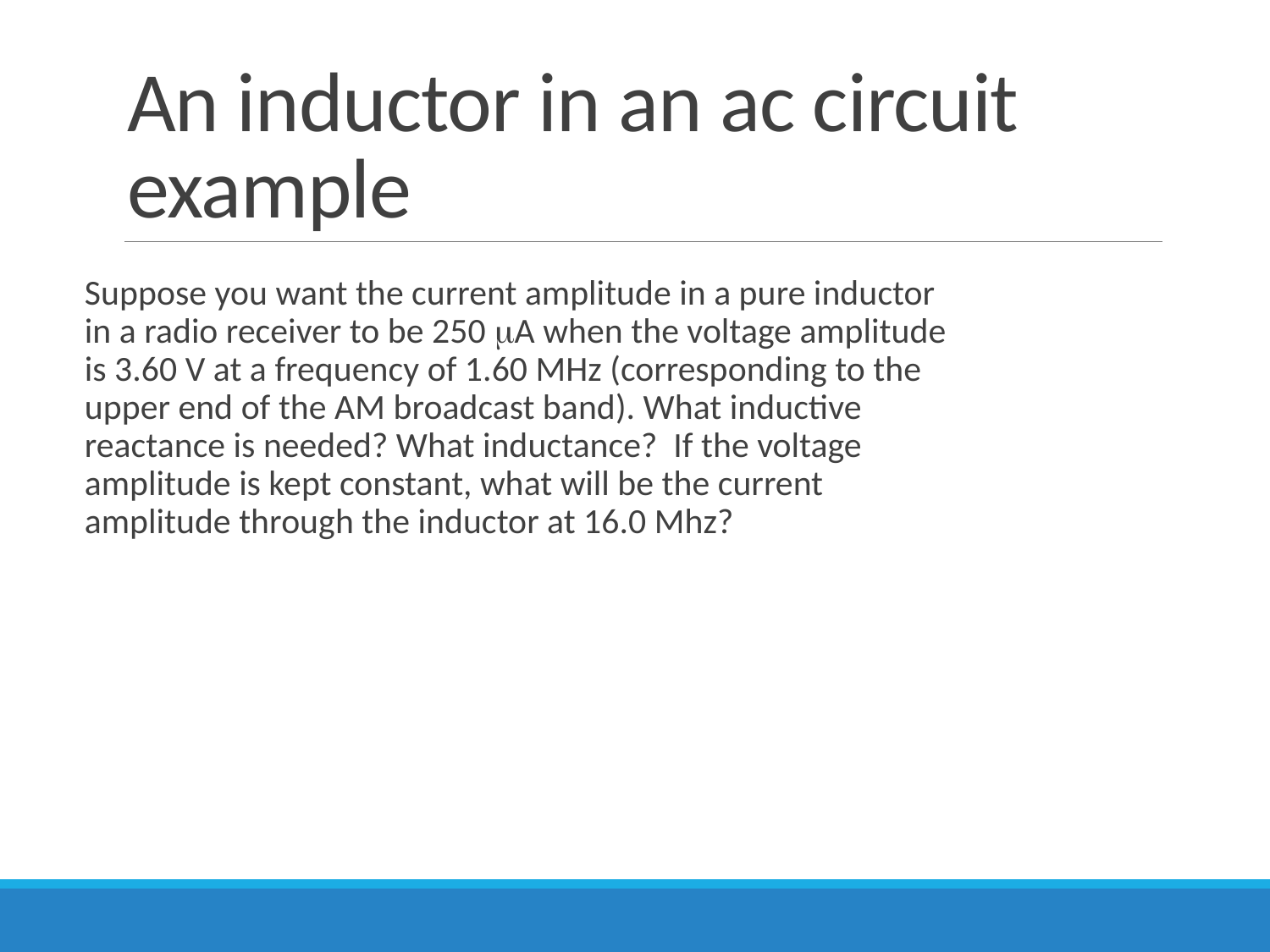

# An inductor in an ac circuit example
Suppose you want the current amplitude in a pure inductor in a radio receiver to be 250 μA when the voltage amplitude is 3.60 V at a frequency of 1.60 MHz (corresponding to the upper end of the AM broadcast band). What inductive reactance is needed? What inductance?  If the voltage amplitude is kept constant, what will be the current amplitude through the inductor at 16.0 Mhz?